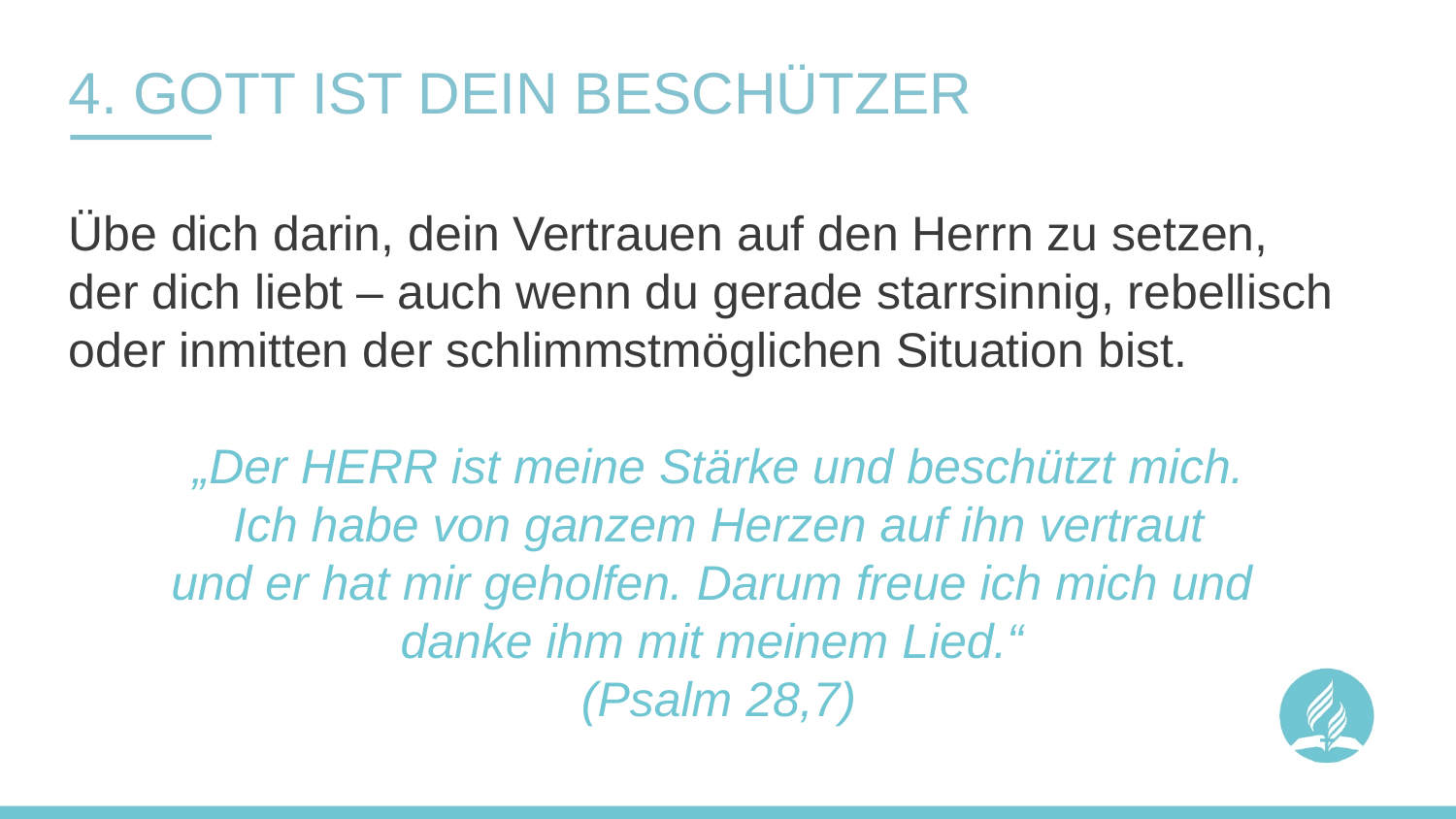

# 4. GOTT IST DEIN BESCHÜTZER
Übe dich darin, dein Vertrauen auf den Herrn zu setzen,
der dich liebt – auch wenn du gerade starrsinnig, rebellisch oder inmitten der schlimmstmöglichen Situation bist.

„Der HERR ist meine Stärke und beschützt mich.
 Ich habe von ganzem Herzen auf ihn vertraut
und er hat mir geholfen. Darum freue ich mich und
danke ihm mit meinem Lied.“
(Psalm 28,7)